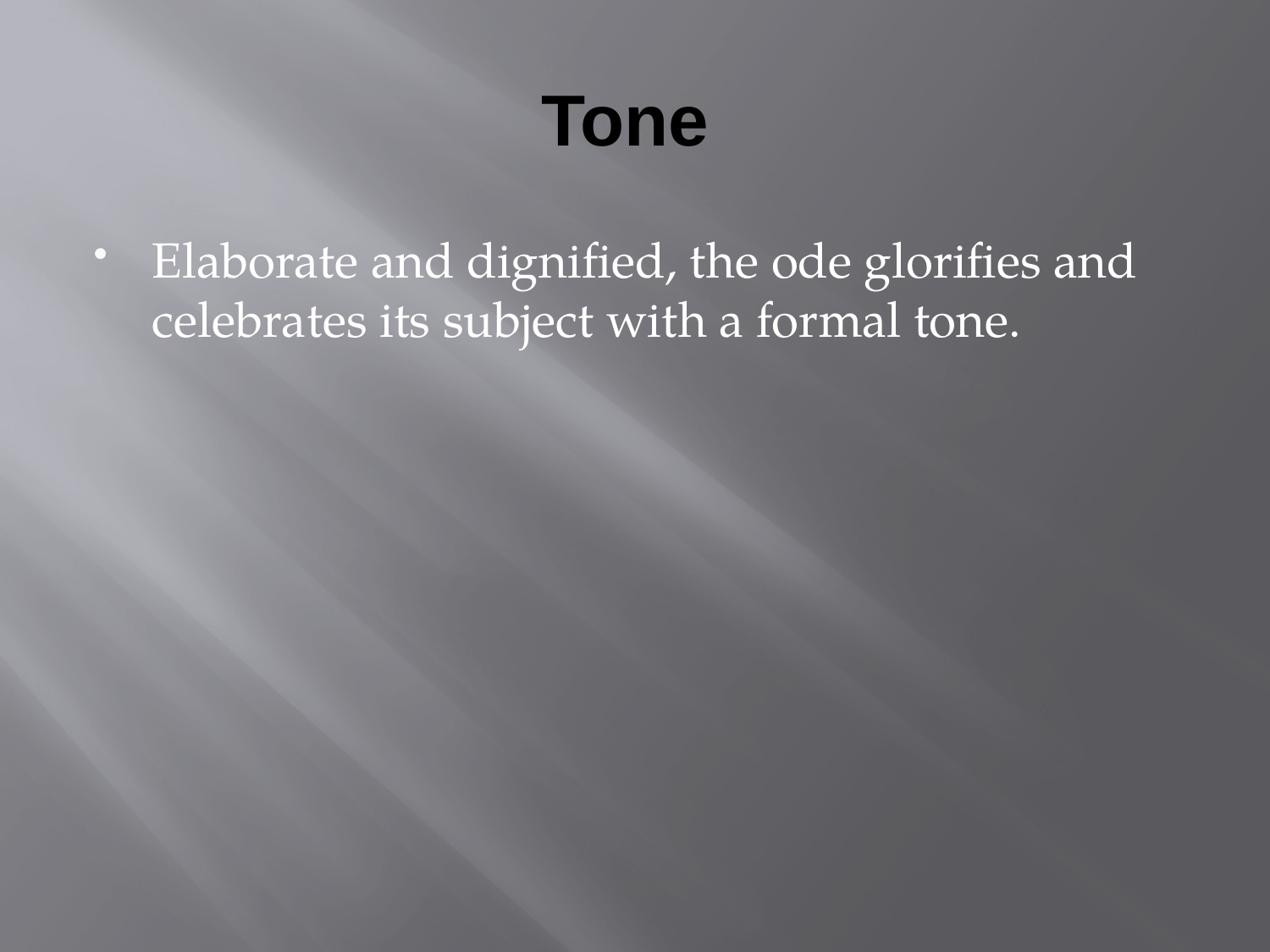

# Tone
Elaborate and dignified, the ode glorifies and celebrates its subject with a formal tone.